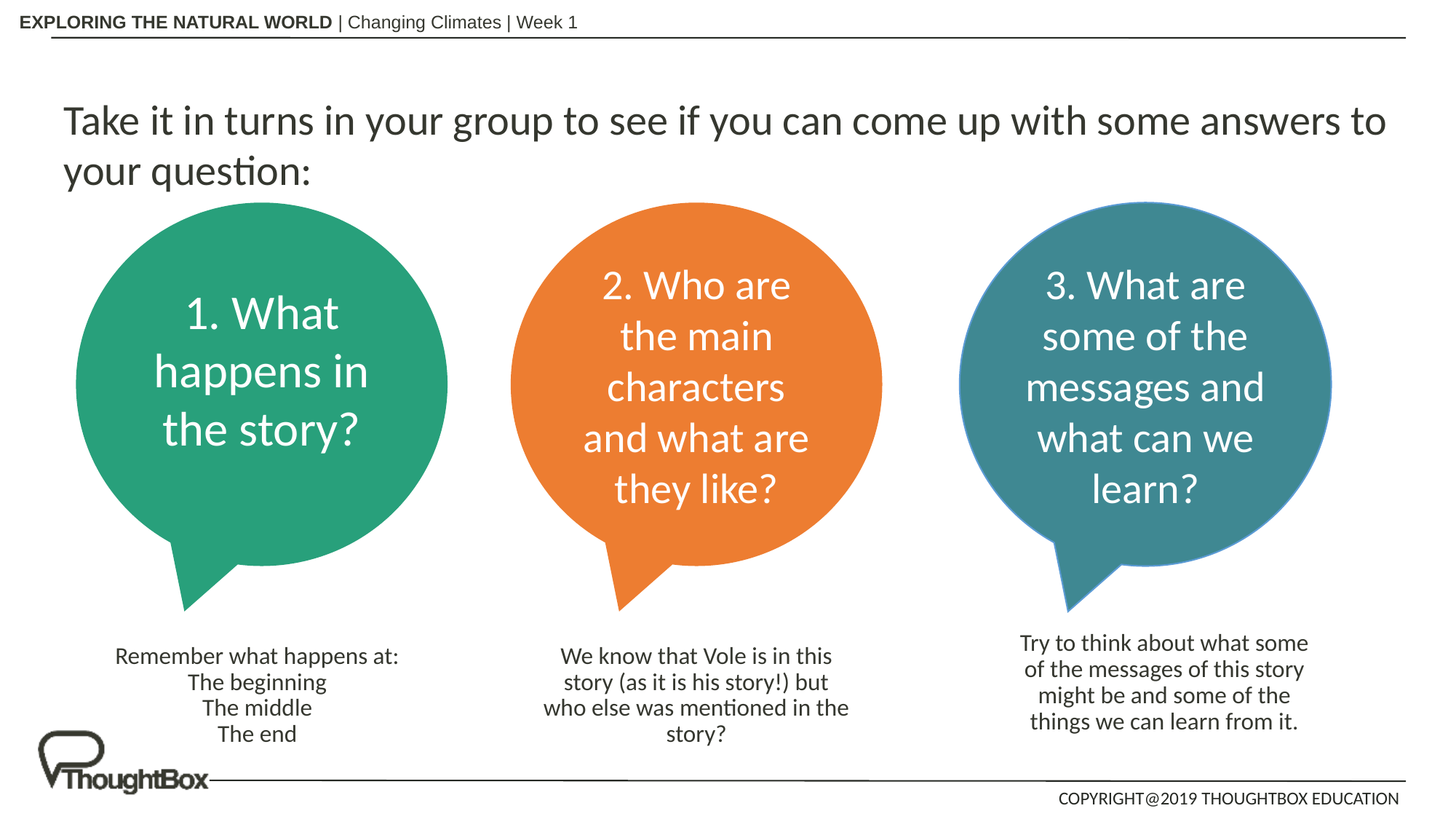

Take it in turns in your group to see if you can come up with some answers to your question:
1. What happens in the story?

2. Who are the main characters and what are they like?
3. What are some of the messages and what can we learn?
Try to think about what some of the messages of this story might be and some of the things we can learn from it.
Remember what happens at:
The beginning
The middle
The end

We know that Vole is in this story (as it is his story!) but who else was mentioned in the story?